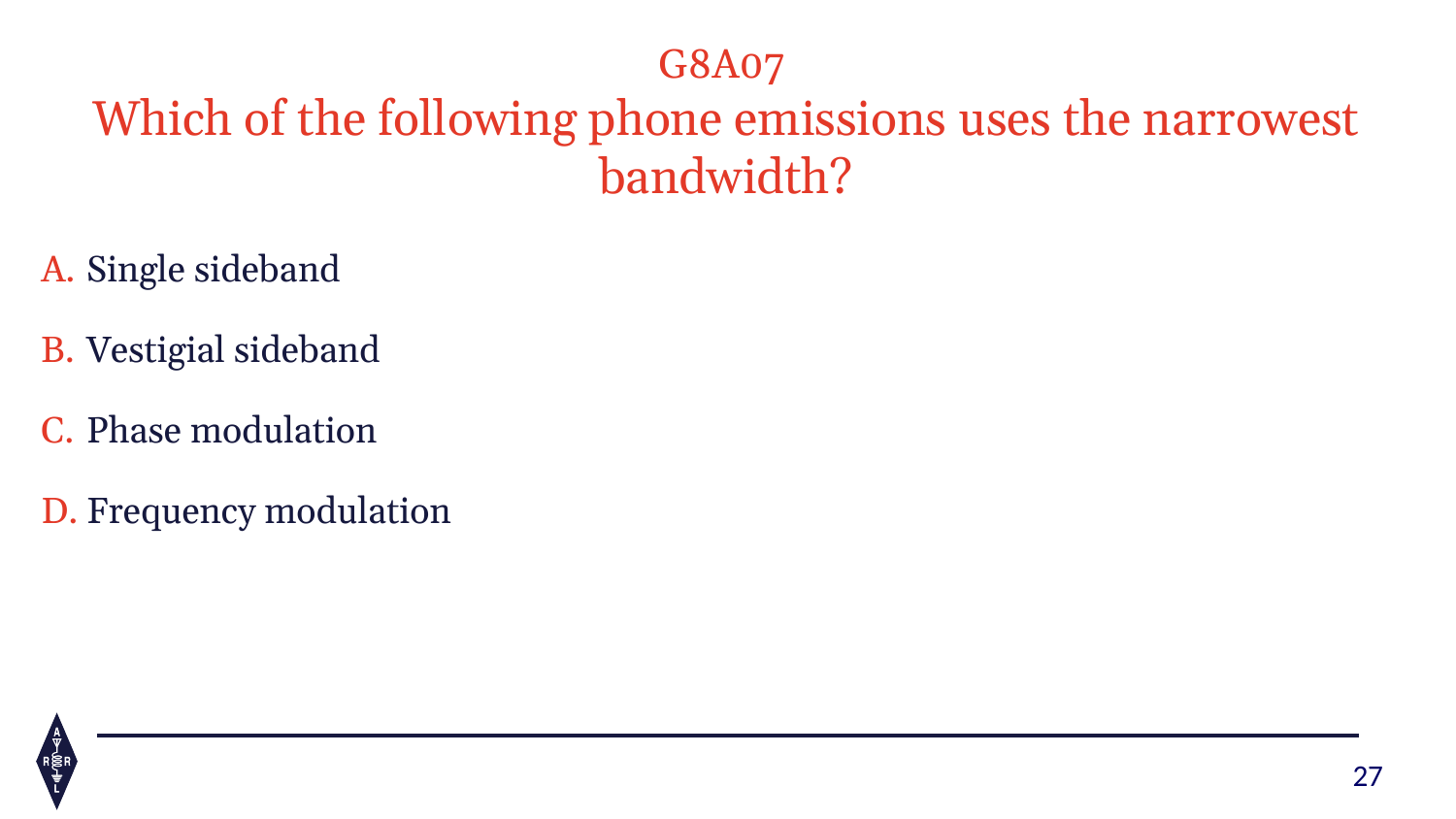

G8A07
Which of the following phone emissions uses the narrowest bandwidth?
Single sideband
Vestigial sideband
Phase modulation
Frequency modulation
27